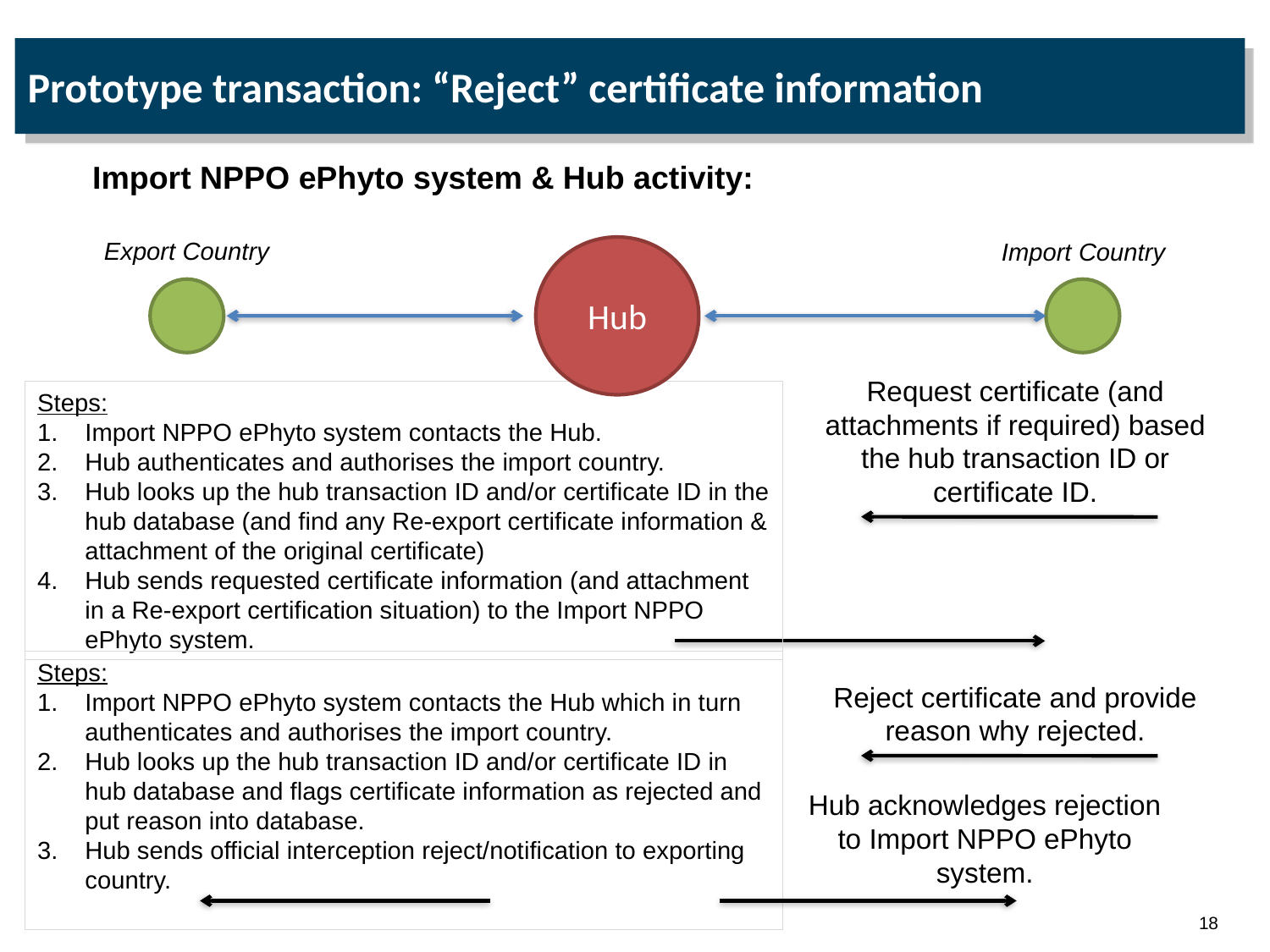

# Prototype transaction: “Reject” certificate information
Import NPPO ePhyto system & Hub activity:
Export Country
Import Country
Hub

Request certificate (and attachments if required) based the hub transaction ID or certificate ID.
Steps:
Import NPPO ePhyto system contacts the Hub.
Hub authenticates and authorises the import country.
Hub looks up the hub transaction ID and/or certificate ID in the hub database (and find any Re-export certificate information & attachment of the original certificate)
Hub sends requested certificate information (and attachment in a Re-export certification situation) to the Import NPPO ePhyto system.
Steps:
Import NPPO ePhyto system contacts the Hub which in turn  authenticates and authorises the import country.
Hub looks up the hub transaction ID and/or certificate ID in hub database and flags certificate information as rejected and put reason into database.
Hub sends official interception reject/notification to exporting country.

Reject certificate and provide reason why rejected.
Hub acknowledges rejection to Import NPPO ePhyto system.